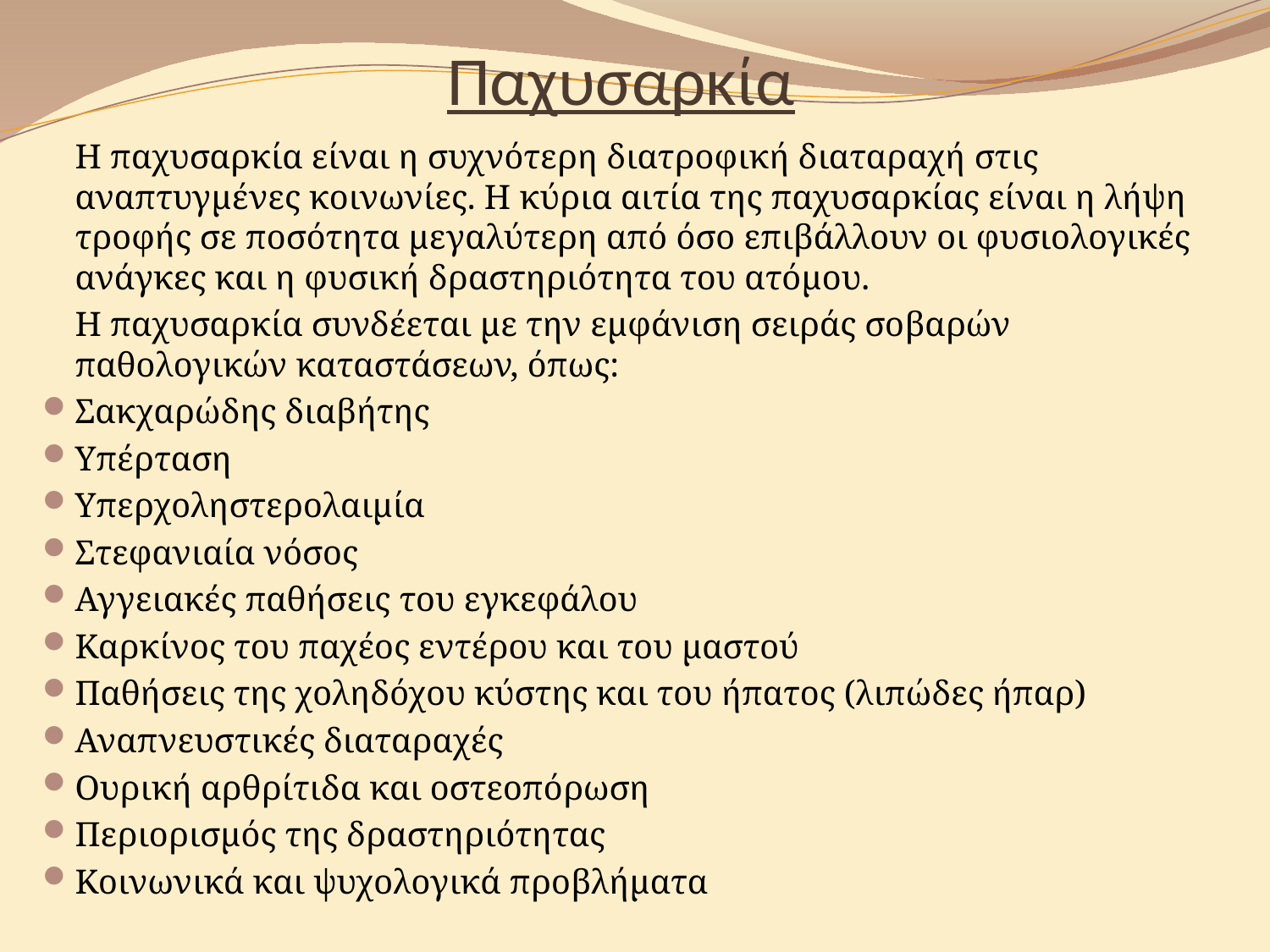

# Παχυσαρκία
	Η παχυσαρκία είναι η συχνότερη διατροφική διαταραχή στις αναπτυγμένες κοινωνίες. Η κύρια αιτία της παχυσαρκίας είναι η λήψη τροφής σε ποσότητα μεγαλύτερη από όσο επιβάλλουν οι φυσιολογικές ανάγκες και η φυσική δραστηριότητα του ατόμου.
	Η παχυσαρκία συνδέεται με την εμφάνιση σειράς σοβαρών παθολογικών καταστάσεων, όπως:
Σακχαρώδης διαβήτης
Υπέρταση
Υπερχοληστερολαιμία
Στεφανιαία νόσος
Αγγειακές παθήσεις του εγκεφάλου
Καρκίνος του παχέος εντέρου και του μαστού
Παθήσεις της χοληδόχου κύστης και του ήπατος (λιπώδες ήπαρ)
Αναπνευστικές διαταραχές
Ουρική αρθρίτιδα και οστεοπόρωση
Περιορισμός της δραστηριότητας
Κοινωνικά και ψυχολογικά προβλήματα